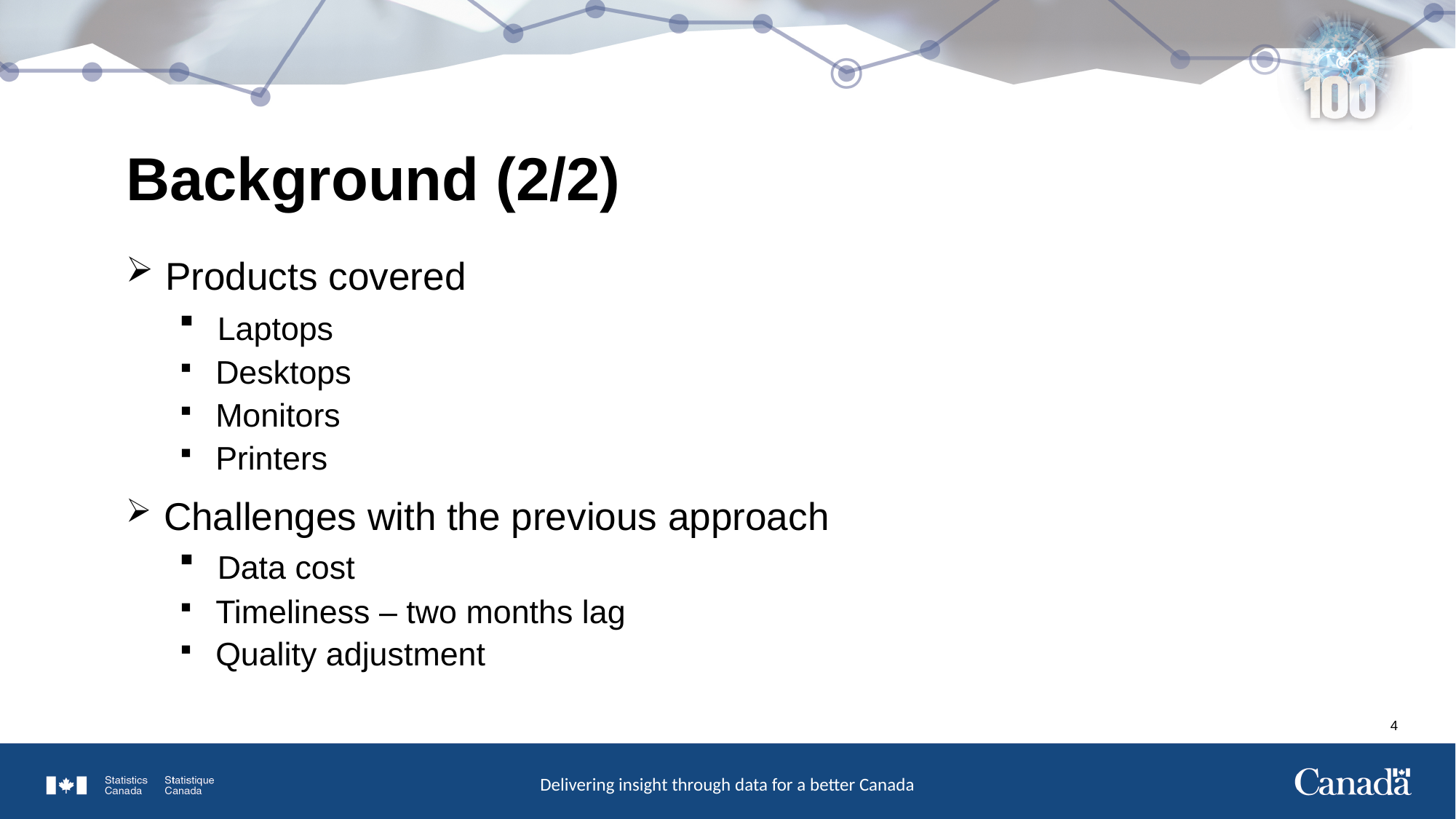

# Background (2/2)
 Products covered
 Laptops
 Desktops
 Monitors
 Printers
 Challenges with the previous approach
 Data cost
 Timeliness – two months lag
 Quality adjustment
4